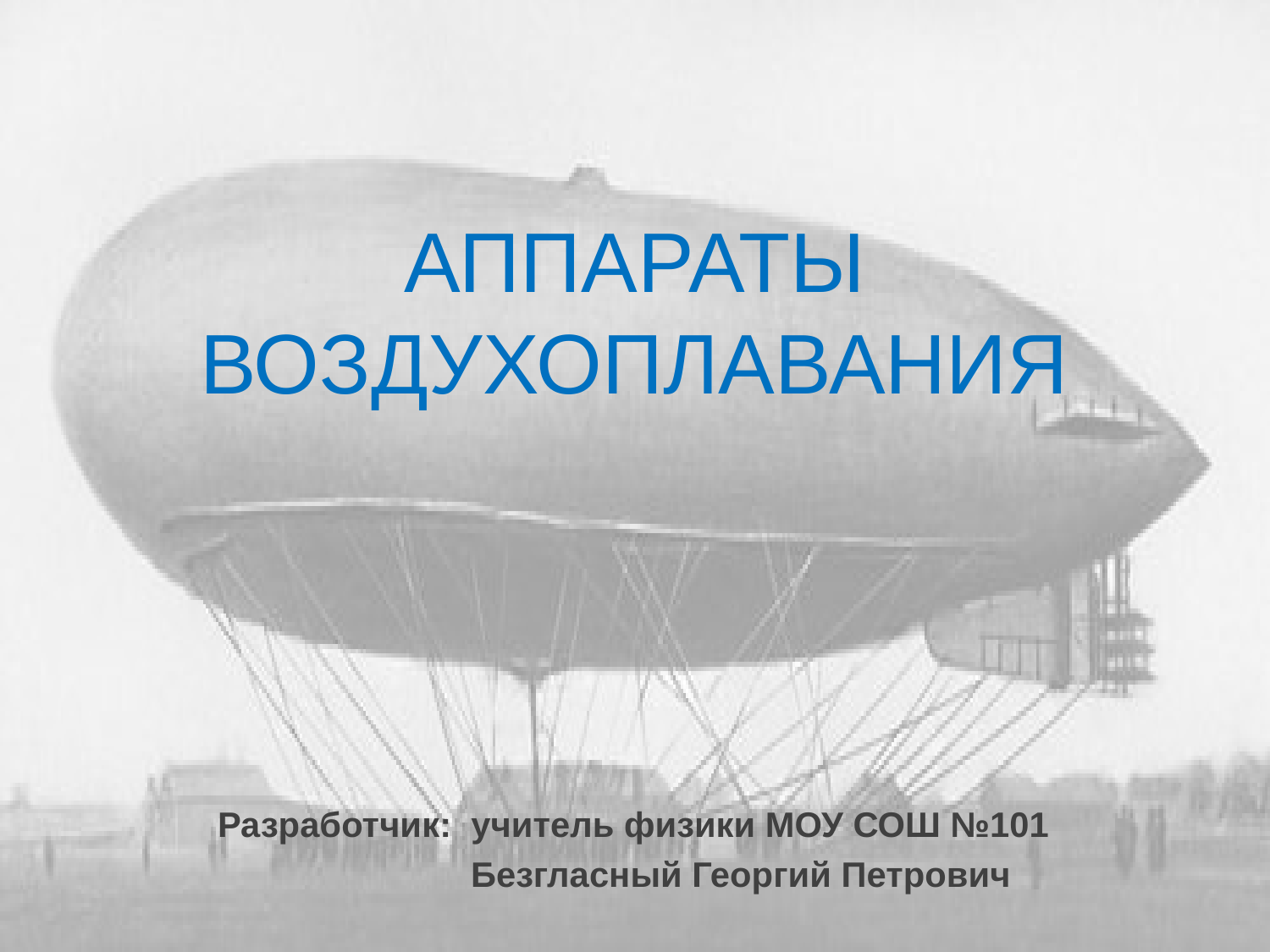

# АППАРАТЫ ВОЗДУХОПЛАВАНИЯ
Разработчик:  учитель физики МОУ СОШ №101
                          Безгласный Георгий Петрович